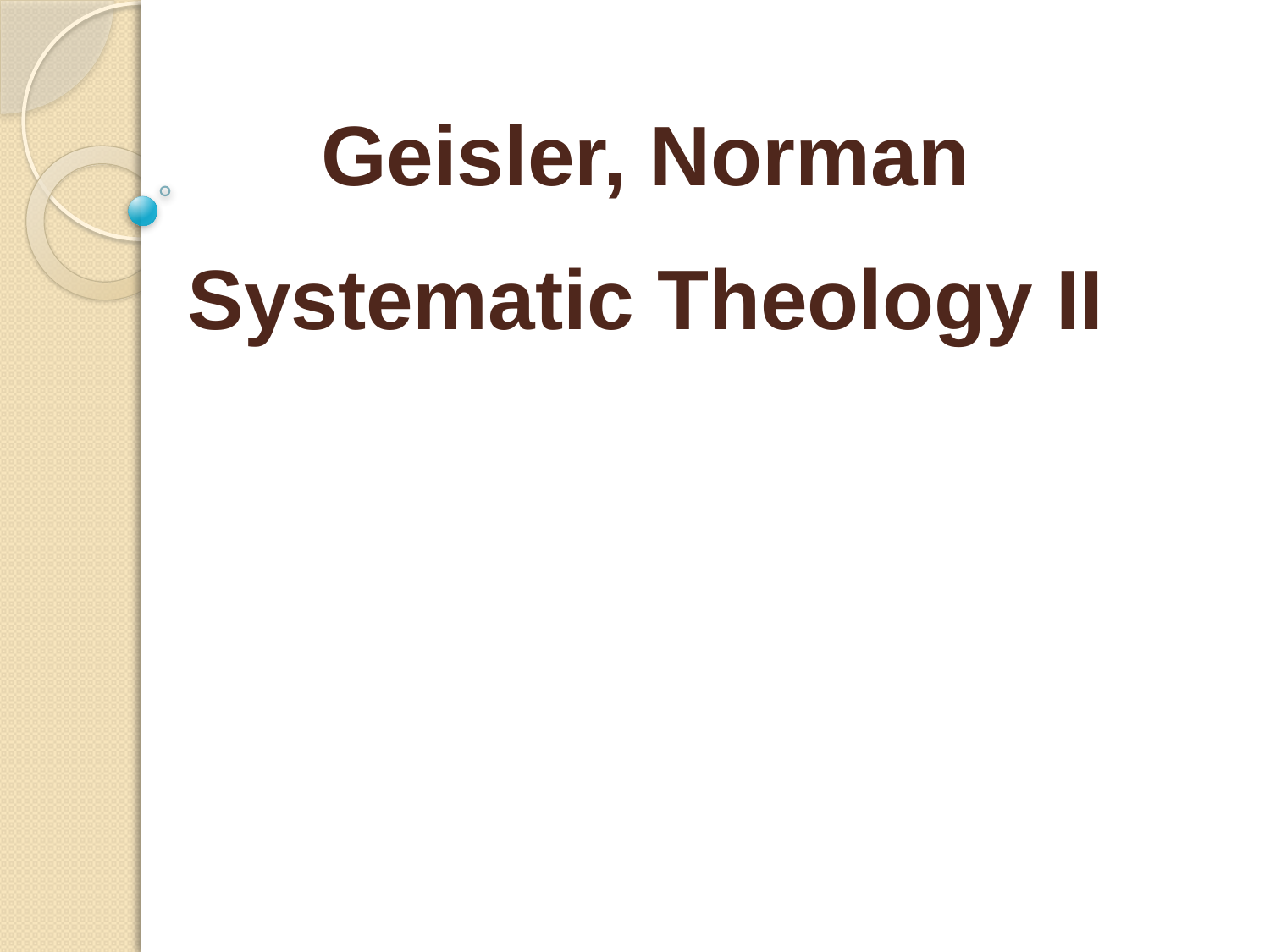

Geisler, Norman
Systematic Theology II
PPt by Mark E. Hargrove, PhD, DMin